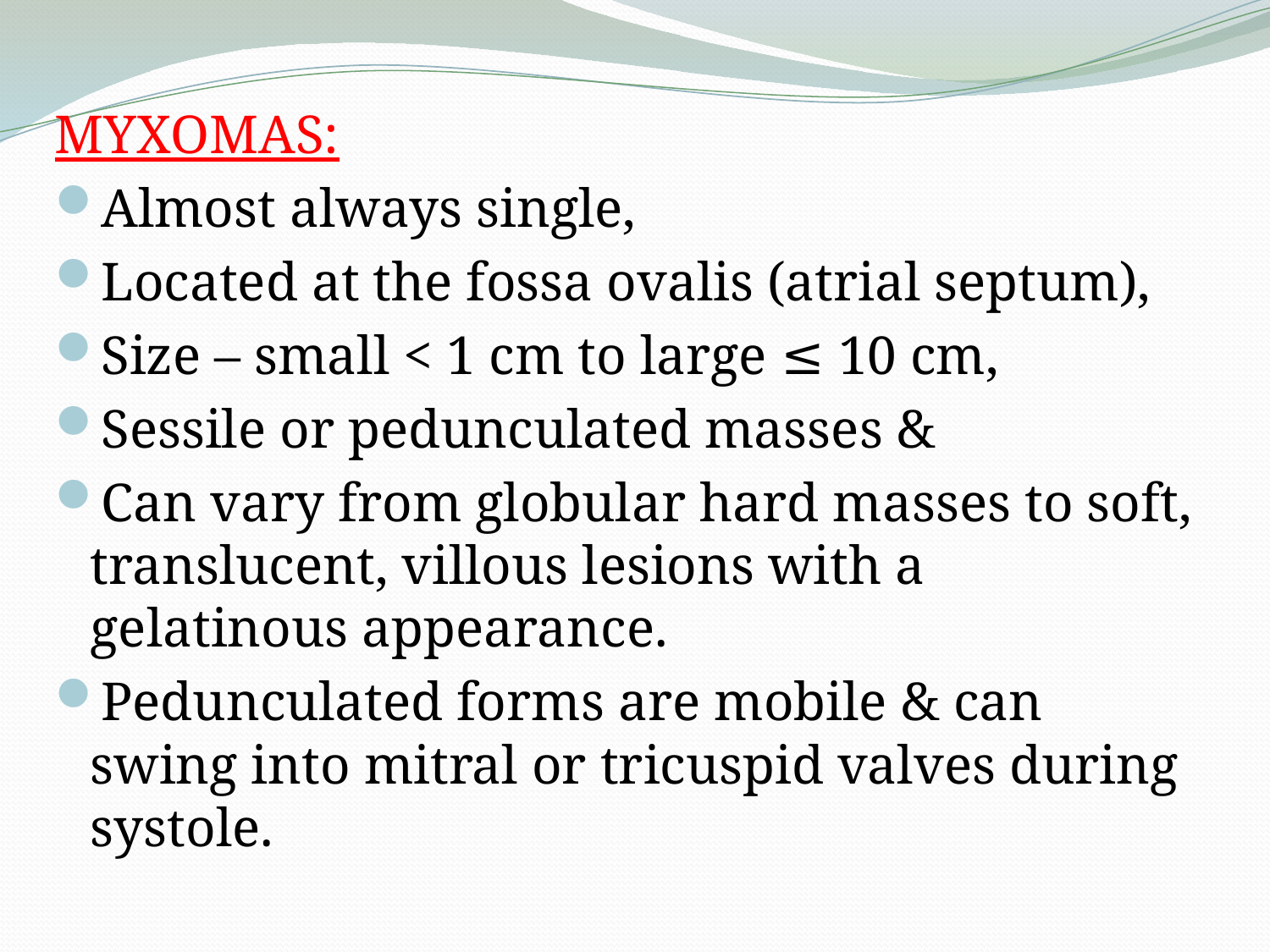

MYXOMAS:
Almost always single,
Located at the fossa ovalis (atrial septum),
Size – small < 1 cm to large ≤ 10 cm,
Sessile or pedunculated masses &
Can vary from globular hard masses to soft, translucent, villous lesions with a gelatinous appearance.
Pedunculated forms are mobile & can swing into mitral or tricuspid valves during systole.